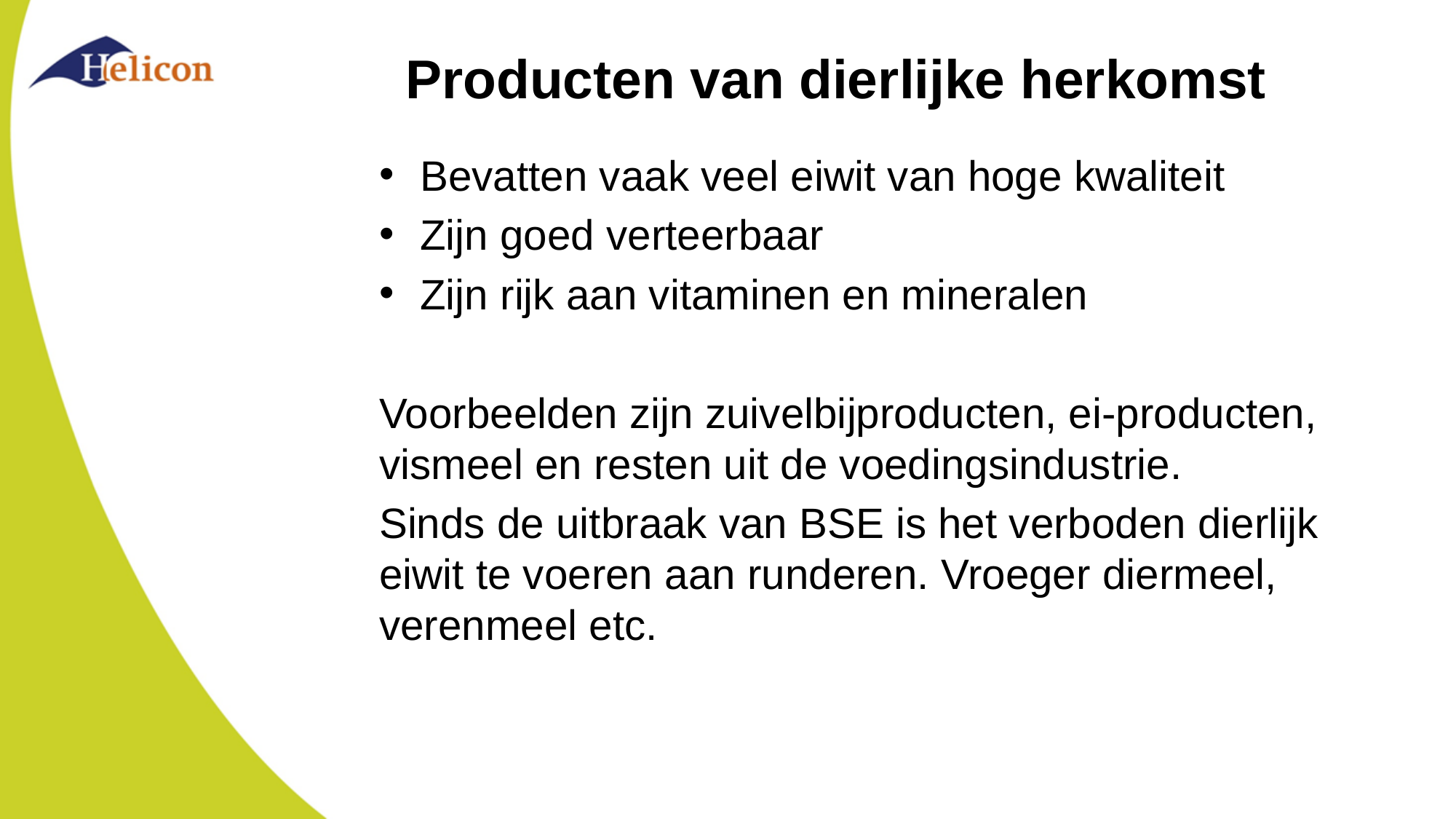

# Producten van dierlijke herkomst
Bevatten vaak veel eiwit van hoge kwaliteit
Zijn goed verteerbaar
Zijn rijk aan vitaminen en mineralen

Voorbeelden zijn zuivelbijproducten, ei-producten, vismeel en resten uit de voedingsindustrie.
Sinds de uitbraak van BSE is het verboden dierlijk eiwit te voeren aan runderen. Vroeger diermeel, verenmeel etc.